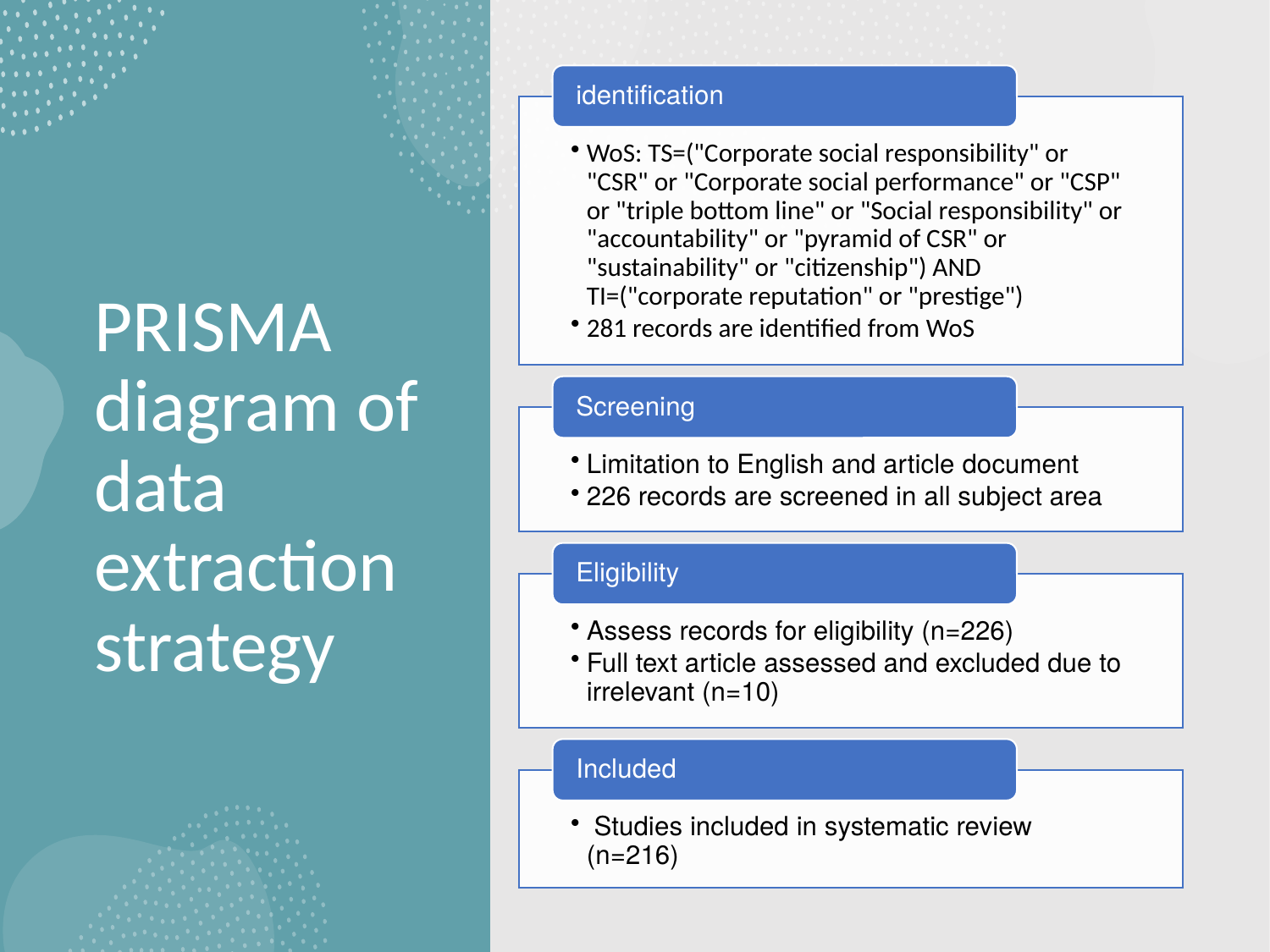

WoS: TS=("Corporate social responsibility" or "CSR" or "Corporate social performance" or "CSP" or "triple bottom line" or "Social responsibility" or "accountability" or "pyramid of CSR" or "sustainability" or "citizenship") AND TI=("corporate reputation" or "prestige")
281 records are identified from WoS
identification
Limitation to English and article document
226 records are screened in all subject area
Screening
Assess records for eligibility (n=226)
Full text article assessed and excluded due to irrelevant (n=10)
Eligibility
 Studies included in systematic review (n=216)
Included
# PRISMA diagram of data extraction strategy